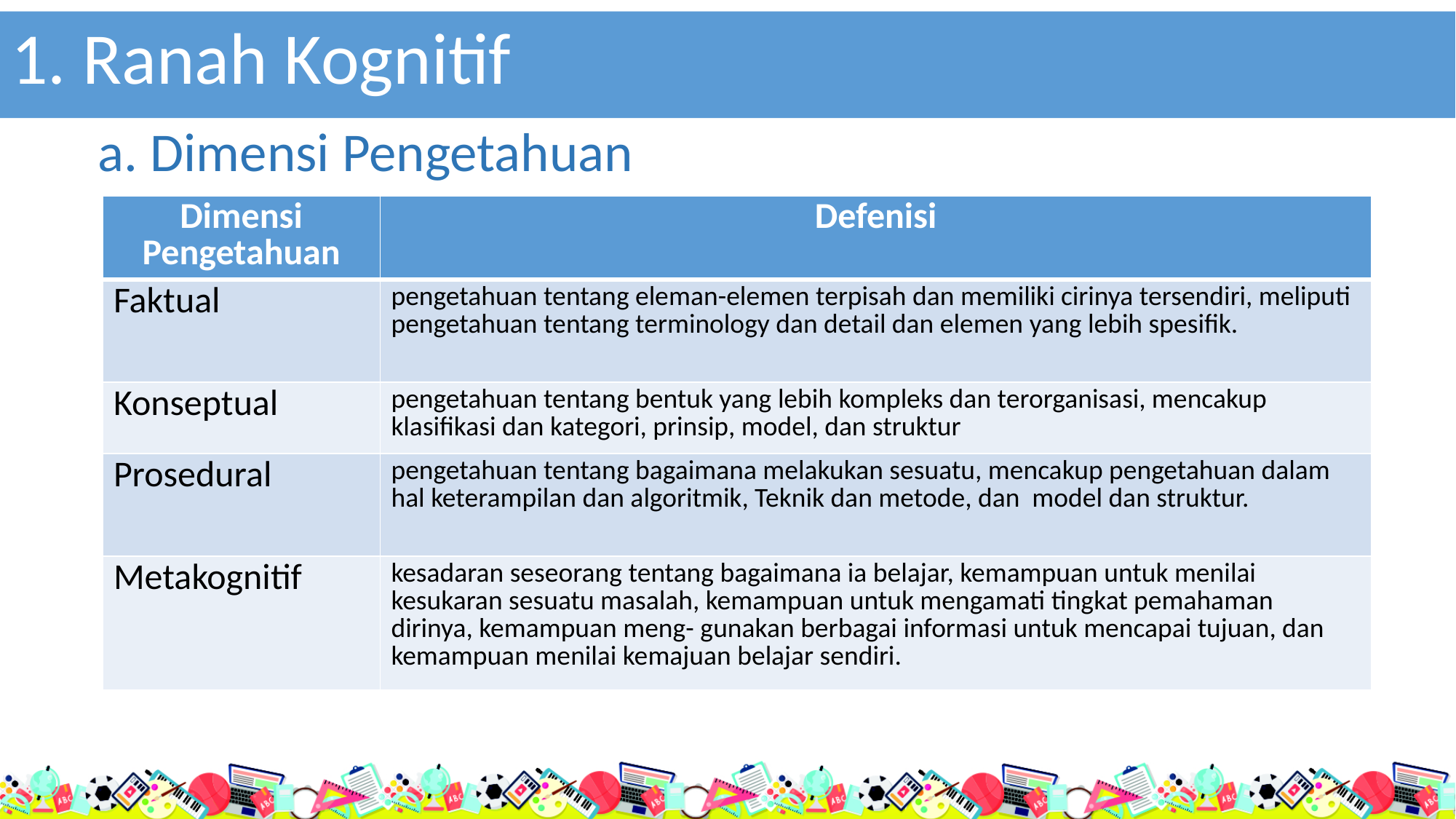

1. Ranah Kognitif
# a. Dimensi Pengetahuan
| Dimensi Pengetahuan | Defenisi |
| --- | --- |
| Faktual | pengetahuan tentang eleman-elemen terpisah dan memiliki cirinya tersendiri, meliputi pengetahuan tentang terminology dan detail dan elemen yang lebih spesifik. |
| Konseptual | pengetahuan tentang bentuk yang lebih kompleks dan terorganisasi, mencakup klasifikasi dan kategori, prinsip, model, dan struktur |
| Prosedural | pengetahuan tentang bagaimana melakukan sesuatu, mencakup pengetahuan dalam hal keterampilan dan algoritmik, Teknik dan metode, dan model dan struktur. |
| Metakognitif | kesadaran seseorang tentang bagaimana ia belajar, kemampuan untuk menilai kesukaran sesuatu masalah, kemampuan untuk mengamati tingkat pemahaman dirinya, kemampuan meng- gunakan berbagai informasi untuk mencapai tujuan, dan kemampuan menilai kemajuan belajar sendiri. |